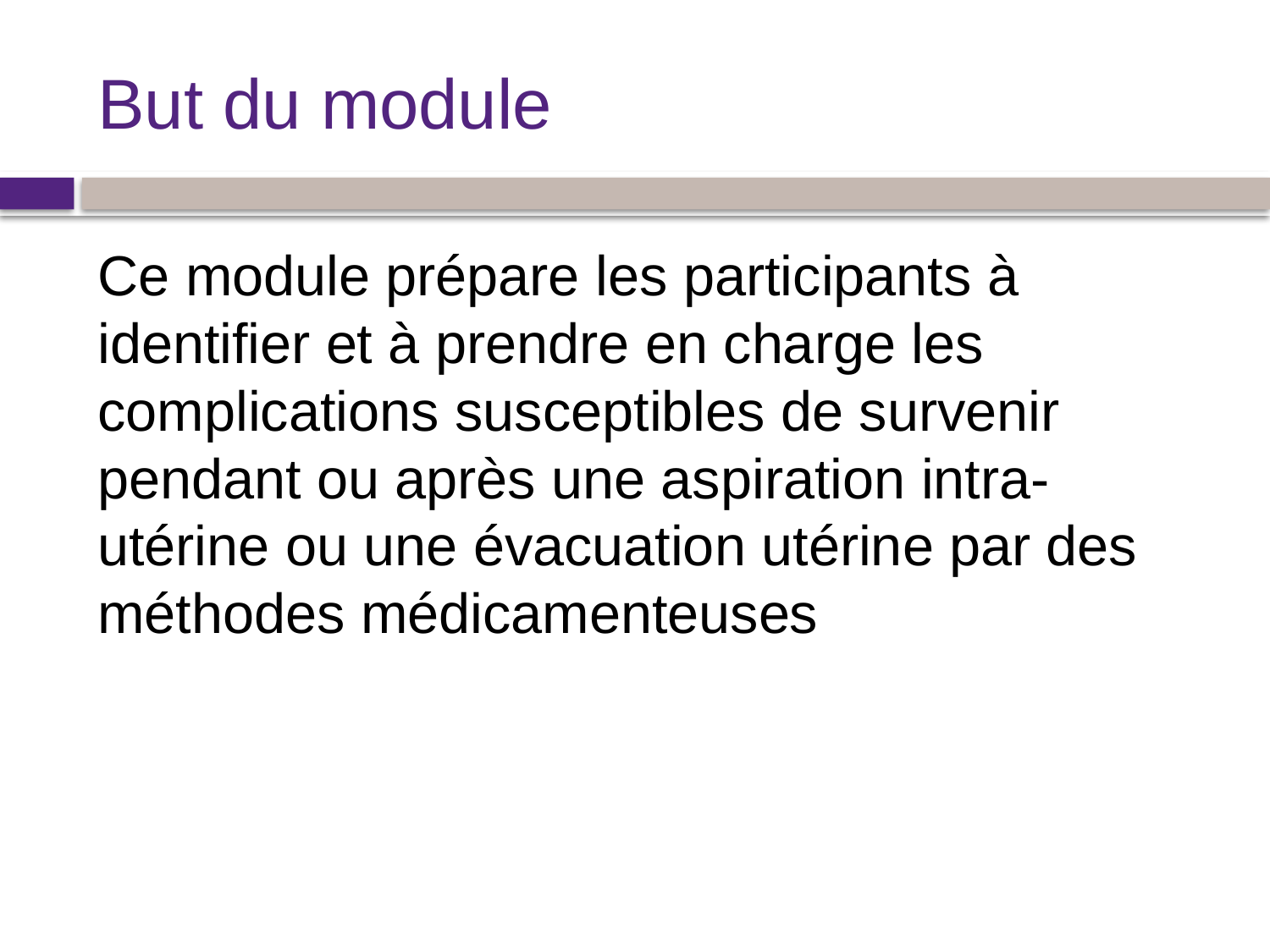

# But du module
Ce module prépare les participants à identifier et à prendre en charge les complications susceptibles de survenir pendant ou après une aspiration intra-utérine ou une évacuation utérine par des méthodes médicamenteuses